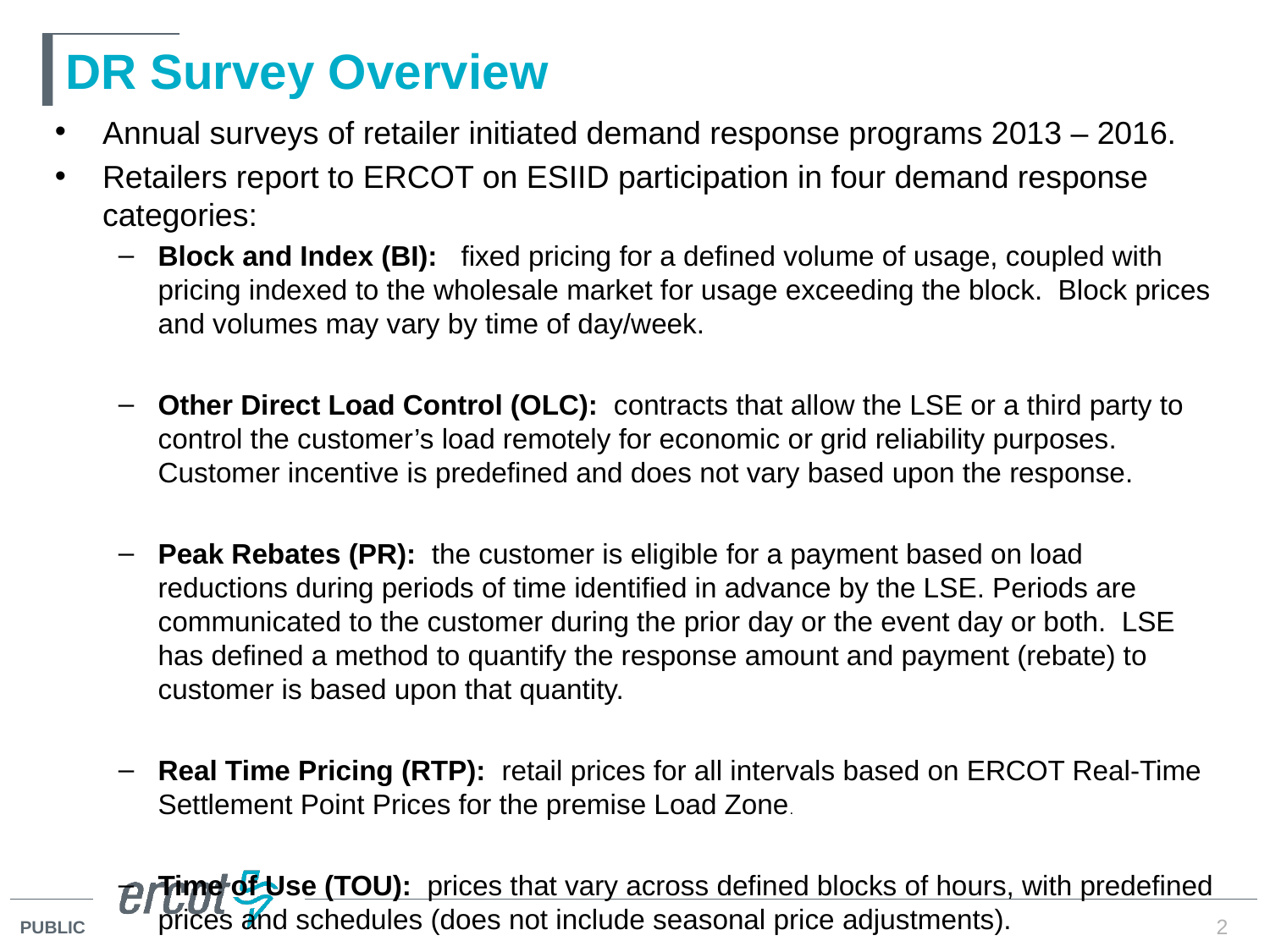

# DR Survey Overview
Annual surveys of retailer initiated demand response programs 2013 – 2016.
Retailers report to ERCOT on ESIID participation in four demand response categories:
Block and Index (BI):   fixed pricing for a defined volume of usage, coupled with pricing indexed to the wholesale market for usage exceeding the block.  Block prices and volumes may vary by time of day/week.

Other Direct Load Control (OLC):  contracts that allow the LSE or a third party to control the customer’s load remotely for economic or grid reliability purposes.  Customer incentive is predefined and does not vary based upon the response.

Peak Rebates (PR):  the customer is eligible for a payment based on load reductions during periods of time identified in advance by the LSE. Periods are communicated to the customer during the prior day or the event day or both.  LSE has defined a method to quantify the response amount and payment (rebate) to customer is based upon that quantity.

Real Time Pricing (RTP):  retail prices for all intervals based on ERCOT Real-Time Settlement Point Prices for the premise Load Zone.

Time of Use (TOU):  prices that vary across defined blocks of hours, with predefined prices and schedules (does not include seasonal price adjustments).

2